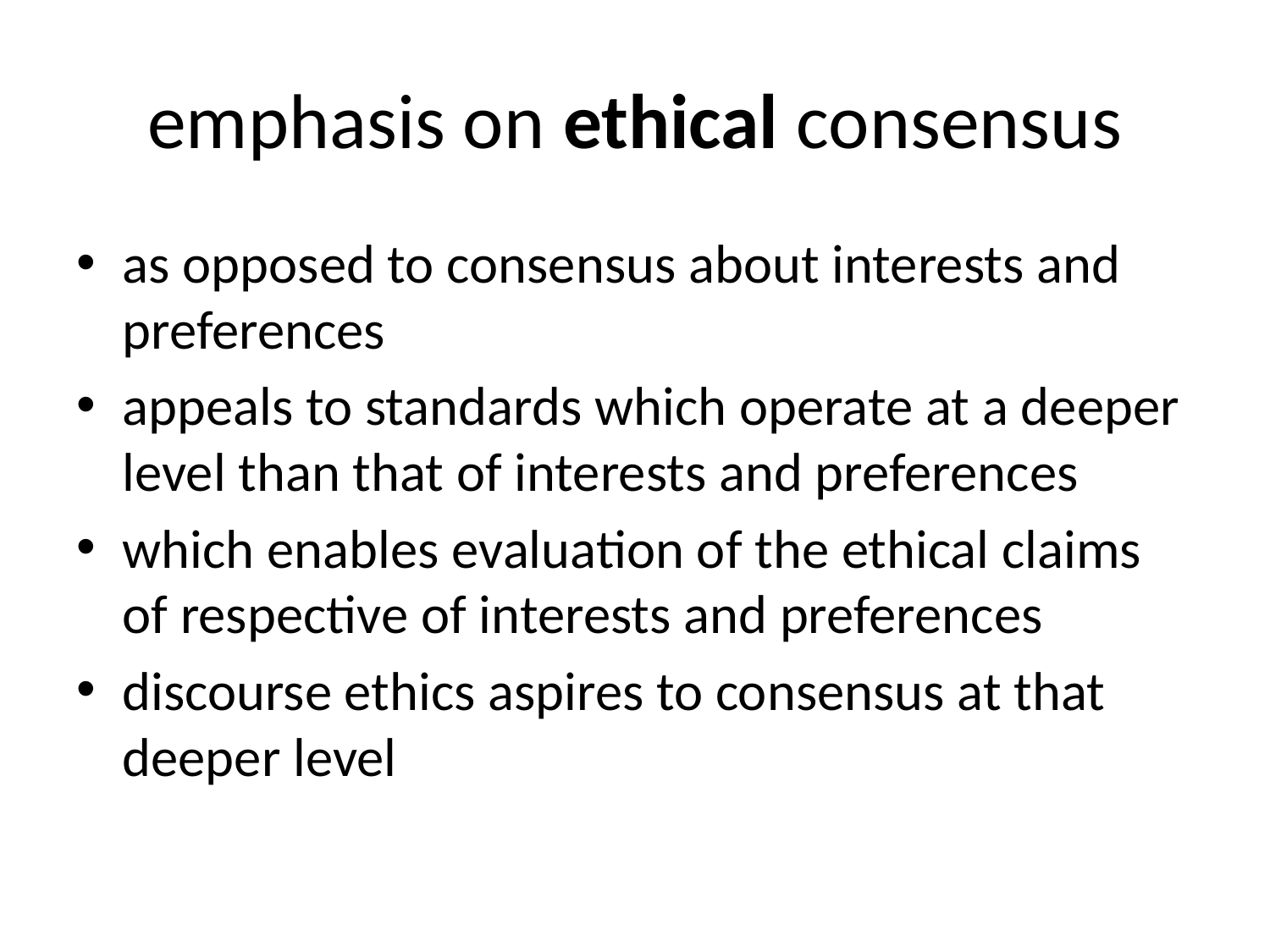

# emphasis on ethical consensus
as opposed to consensus about interests and preferences
appeals to standards which operate at a deeper level than that of interests and preferences
which enables evaluation of the ethical claims of respective of interests and preferences
discourse ethics aspires to consensus at that deeper level